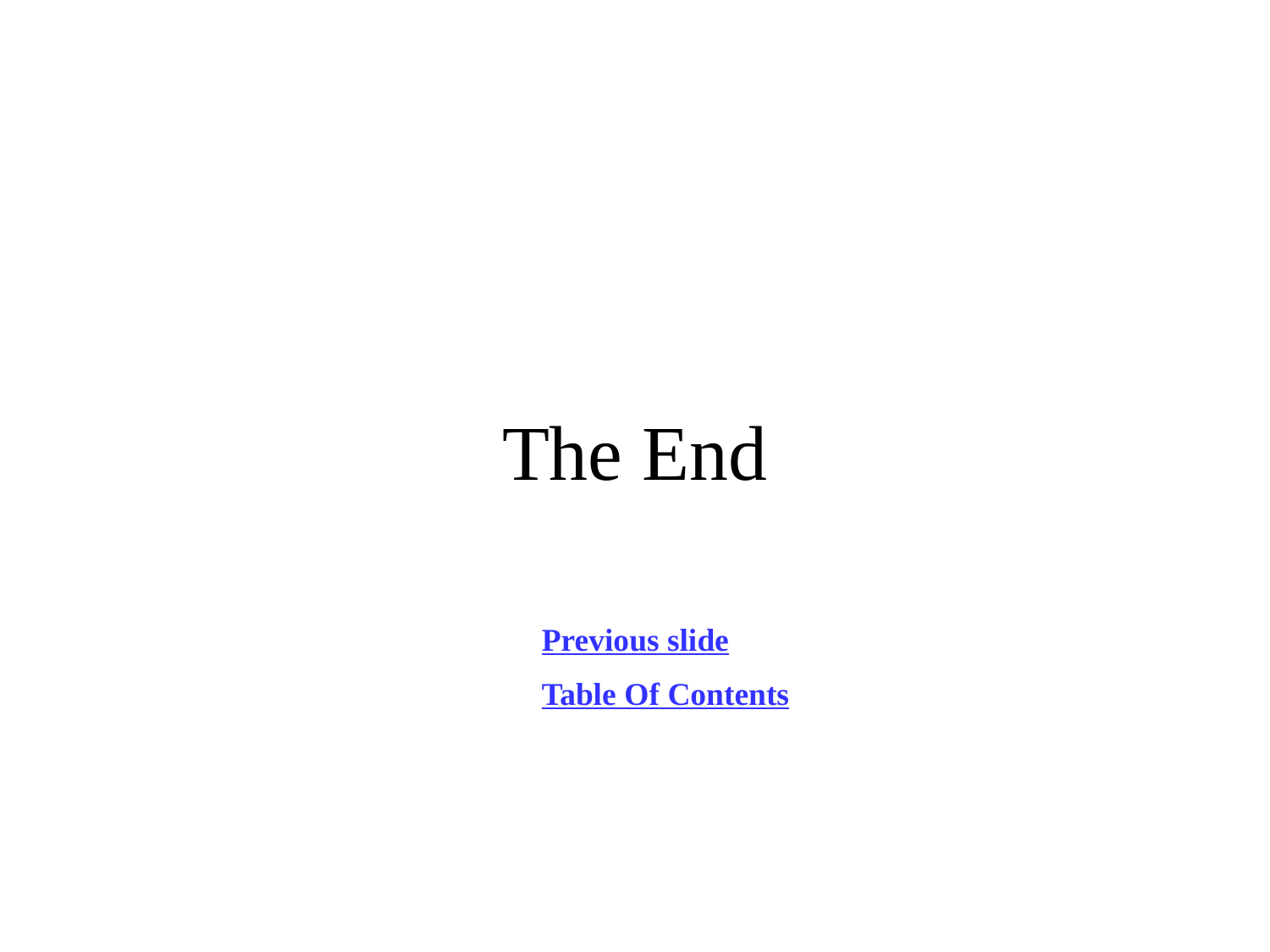

# The End
Previous slide
Table Of Contents